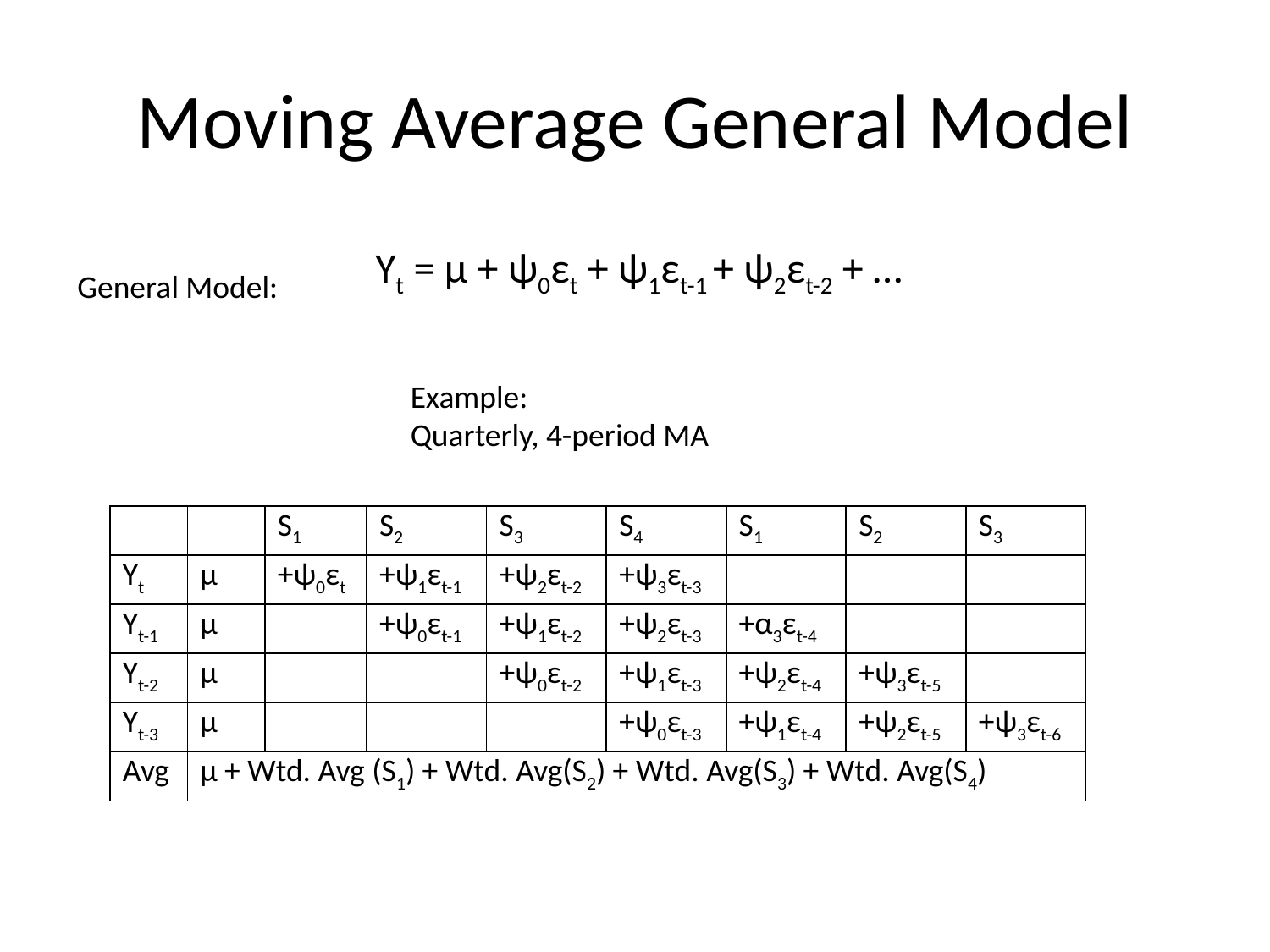

# Moving Average General Model
Yt = μ + ψ0εt + ψ1εt-1 + ψ2εt-2 + …
General Model:
Example:
Quarterly, 4-period MA
|  |  | S1 | S2 | S3 | S4 | S1 | S2 | S3 |
| --- | --- | --- | --- | --- | --- | --- | --- | --- |
| Yt | μ | +ψ0εt | +ψ1εt-1 | +ψ2εt-2 | +ψ3εt-3 |  |  |  |
| Yt-1 | μ |  | +ψ0εt-1 | +ψ1εt-2 | +ψ2εt-3 | +α3εt-4 |  |  |
| Yt-2 | μ |  |  | +ψ0εt-2 | +ψ1εt-3 | +ψ2εt-4 | +ψ3εt-5 |  |
| Yt-3 | μ |  |  |  | +ψ0εt-3 | +ψ1εt-4 | +ψ2εt-5 | +ψ3εt-6 |
| Avg | μ + Wtd. Avg (S1) + Wtd. Avg(S2) + Wtd. Avg(S3) + Wtd. Avg(S4) |  |  |  |  |  |  |  |